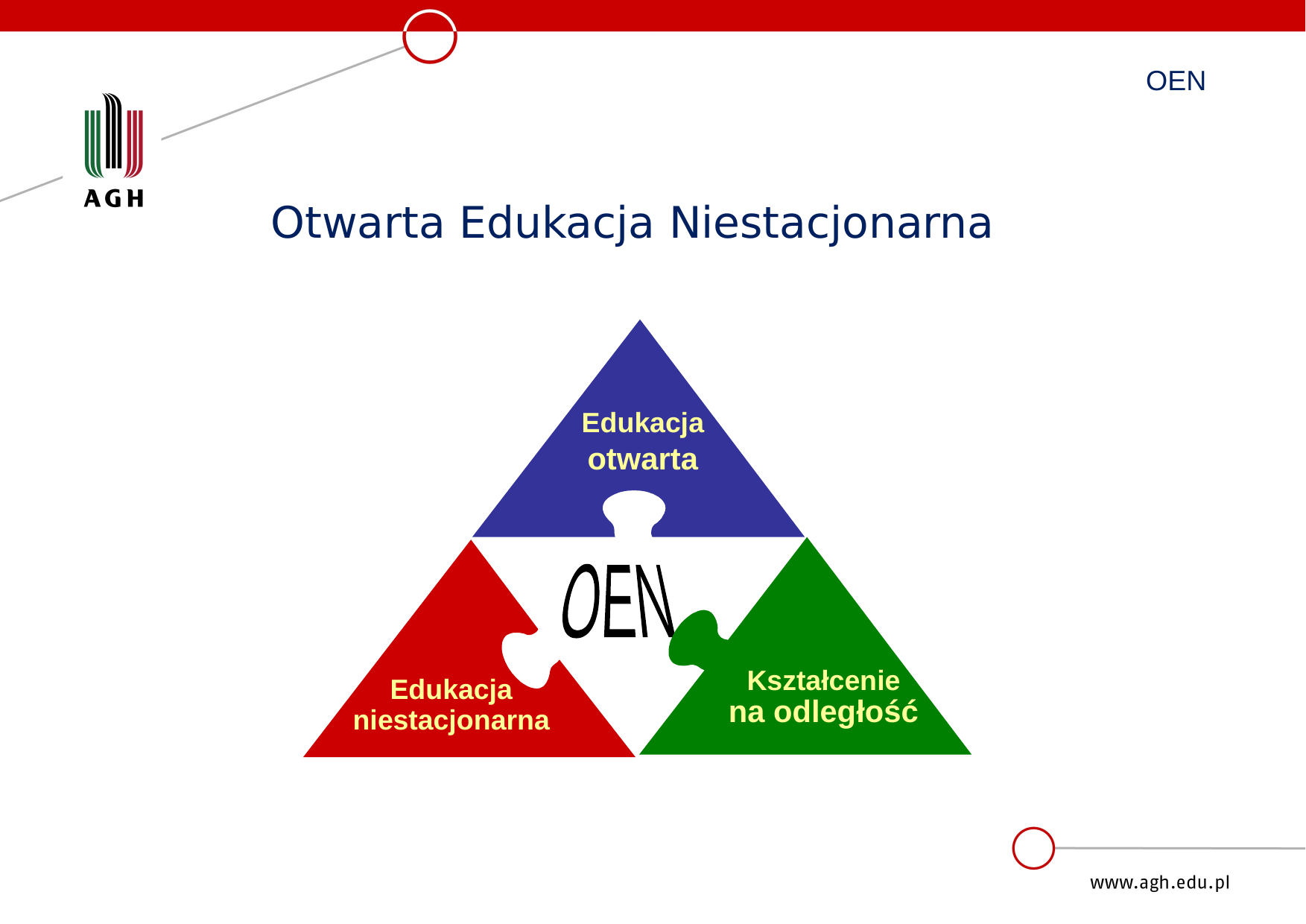

OEN
Otwarta Edukacja Niestacjonarna

Edukacja otwarta

OEN

Edukacja
niestacjonarna
Kształcenie
na odległość